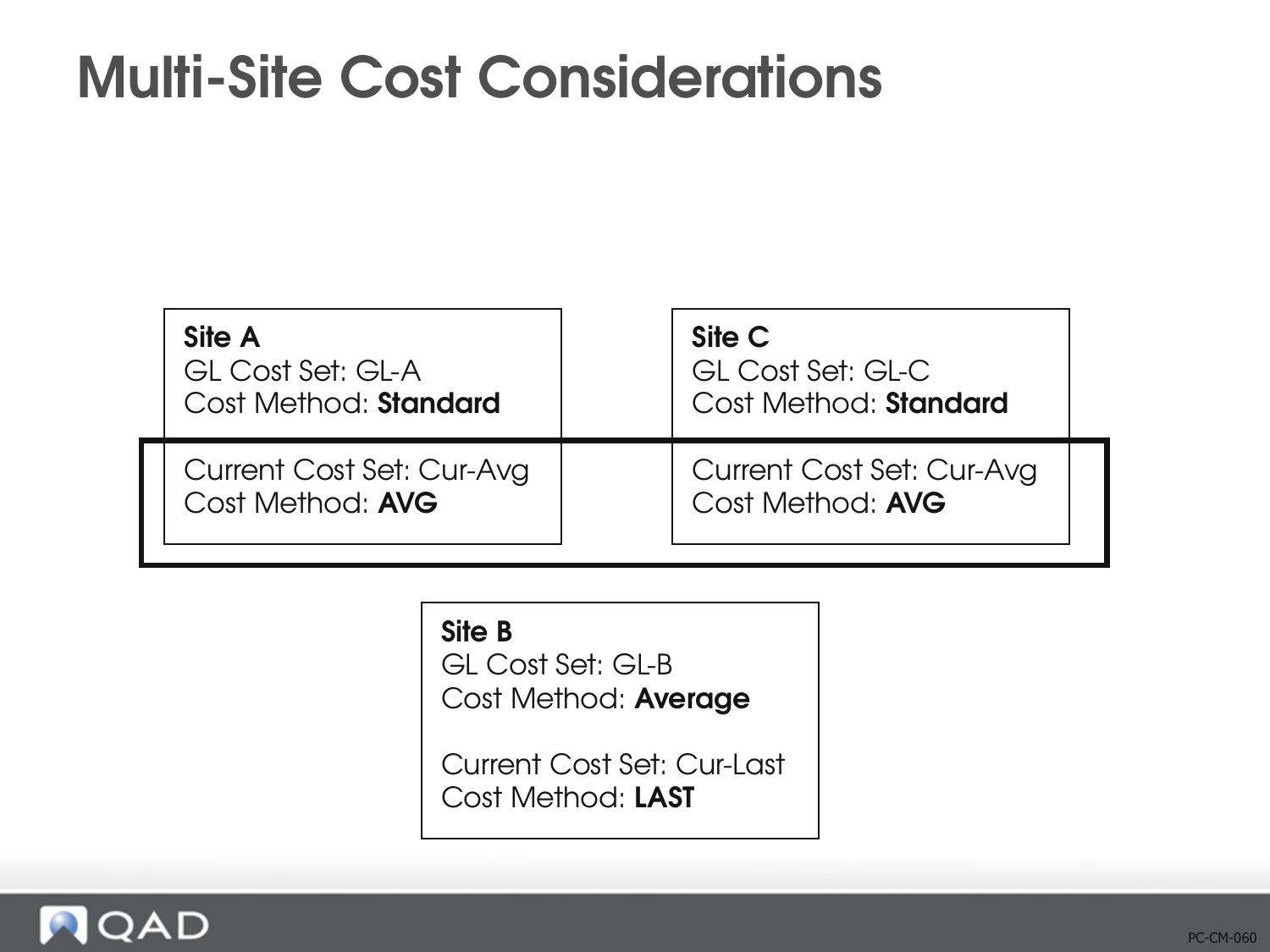

# Multi-Site Cost Considerations

Site A
GL Cost Set: GL-A
Cost Method: Standard

Current Cost Set: Cur-Avg
Cost Method: AVG
Site C
GL Cost Set: GL-C
Cost Method: Standard

Current Cost Set: Cur-Avg
Cost Method: AVG

Site B
GL Cost Set: GL-B
Cost Method: Average

Current Cost Set: Cur-Last
Cost Method: LAST
PC-CM-060